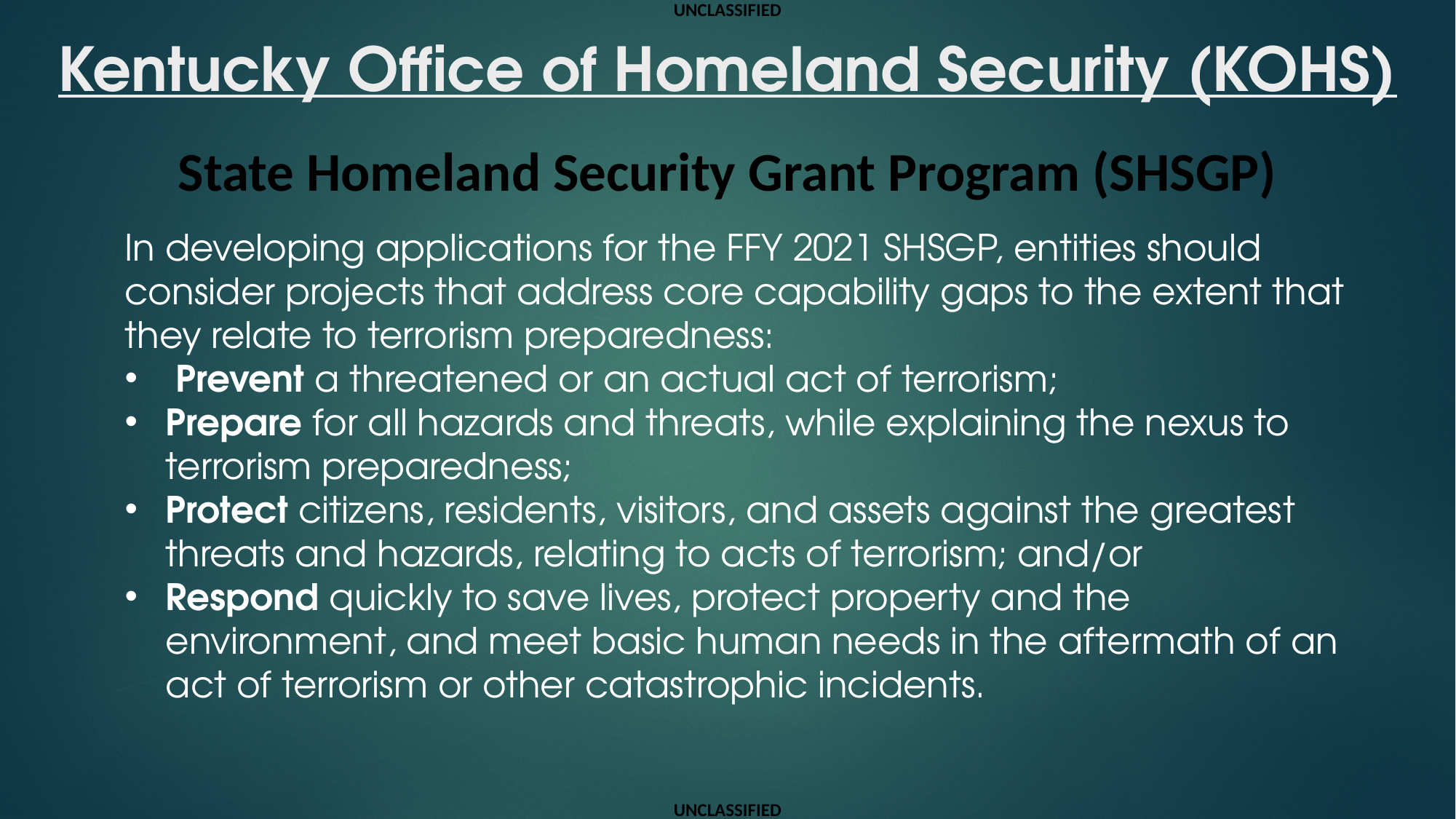

UNCLASSIFIED
Kentucky Office of Homeland Security (KOHS)
State Homeland Security Grant Program (SHSGP)

In developing applications for the FFY 2021 SHSGP, entities should consider projects that address core capability gaps to the extent that they relate to terrorism preparedness:
 Prevent a threatened or an actual act of terrorism;
Prepare for all hazards and threats, while explaining the nexus to terrorism preparedness;
Protect citizens, residents, visitors, and assets against the greatest threats and hazards, relating to acts of terrorism; and/or
Respond quickly to save lives, protect property and the environment, and meet basic human needs in the aftermath of an act of terrorism or other catastrophic incidents.

UNCLASSIFIED